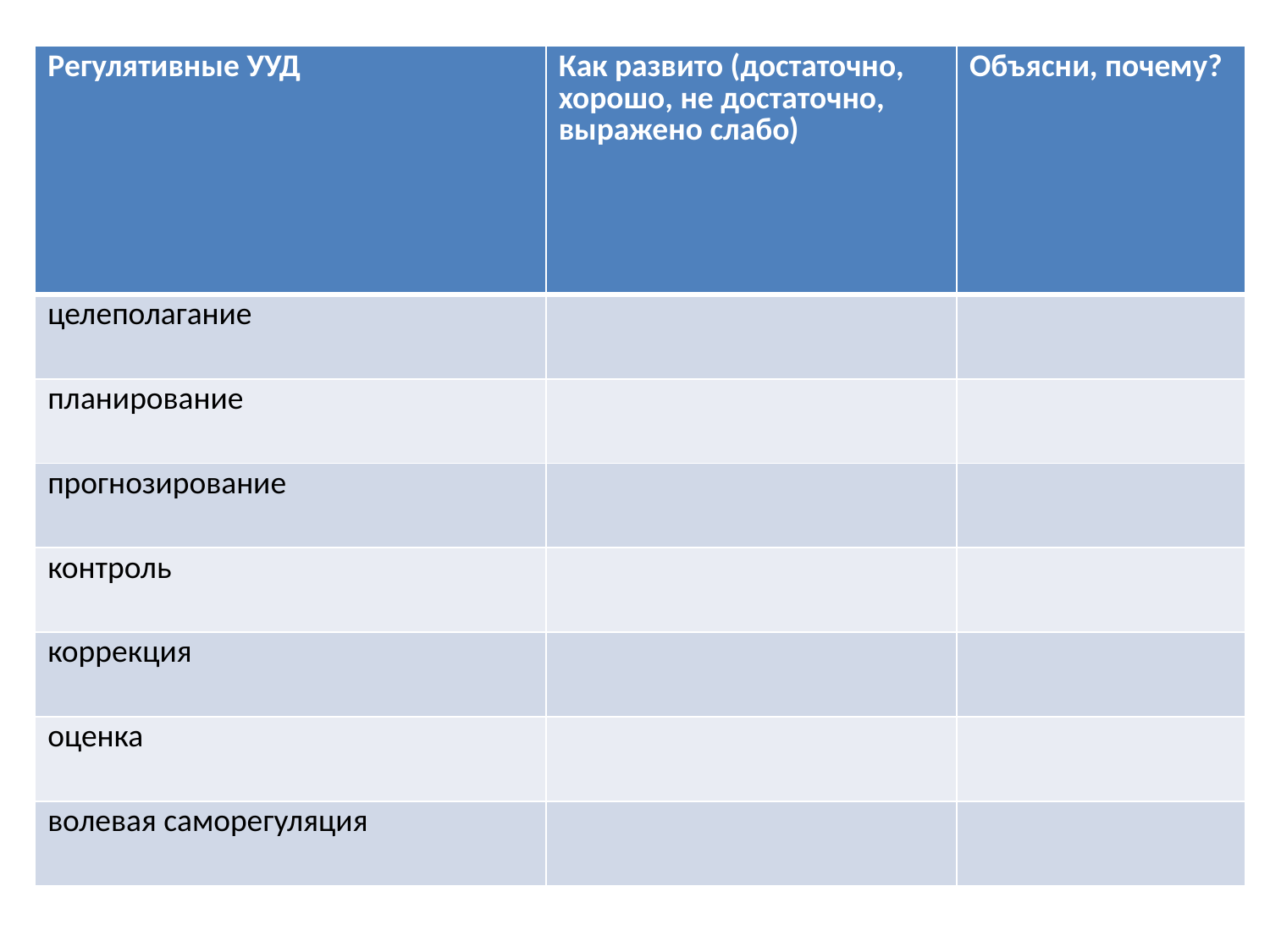

#
| Регулятивные УУД | Как развито (достаточно, хорошо, не достаточно, выражено слабо) | Объясни, почему? |
| --- | --- | --- |
| целеполагание |  |  |
| планирование |  |  |
| прогнозирование |  |  |
| контроль |  |  |
| коррекция |  |  |
| оценка |  |  |
| волевая саморегуляция |  |  |